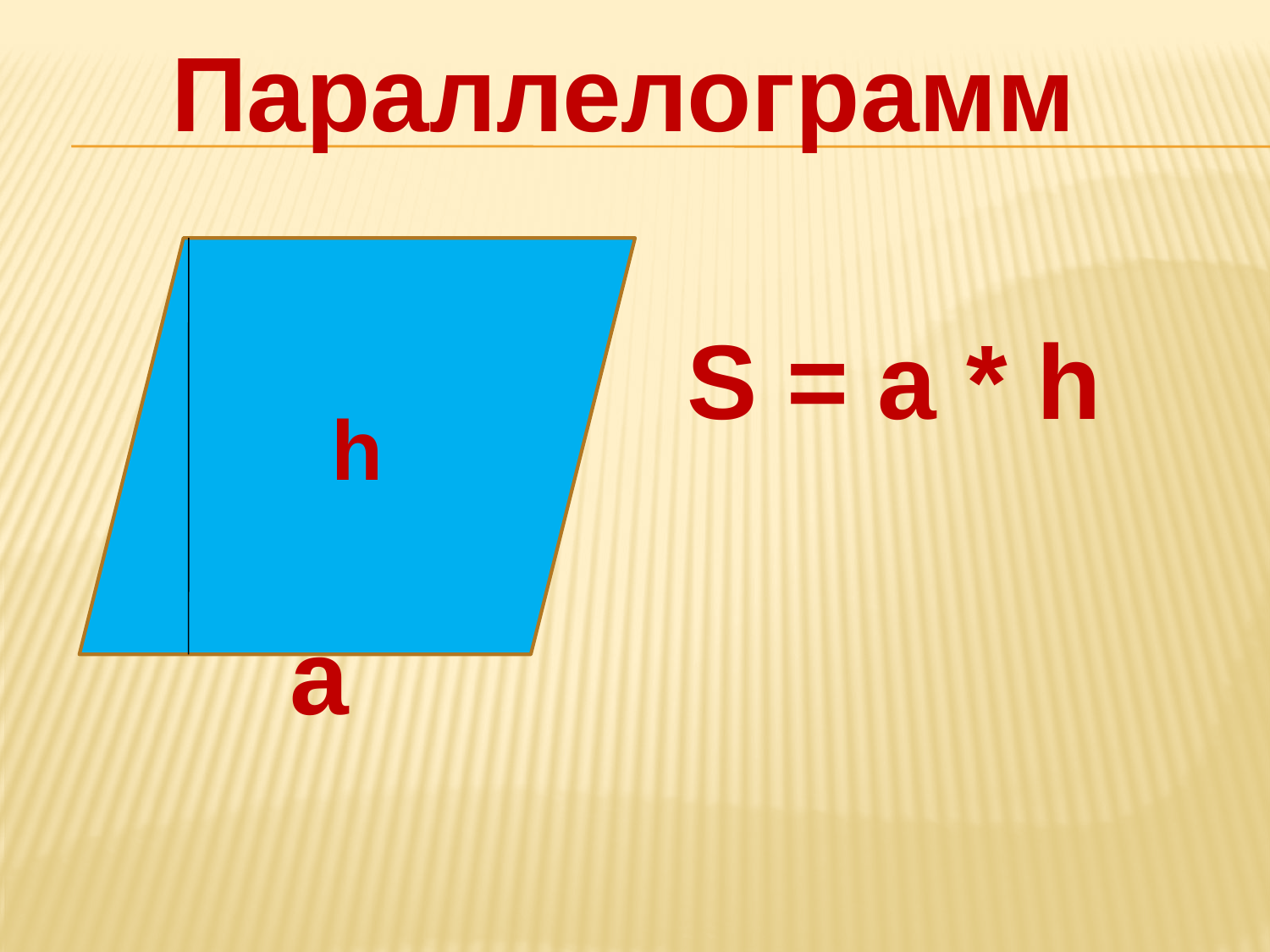

Параллелограмм

        a
h
S = a * h